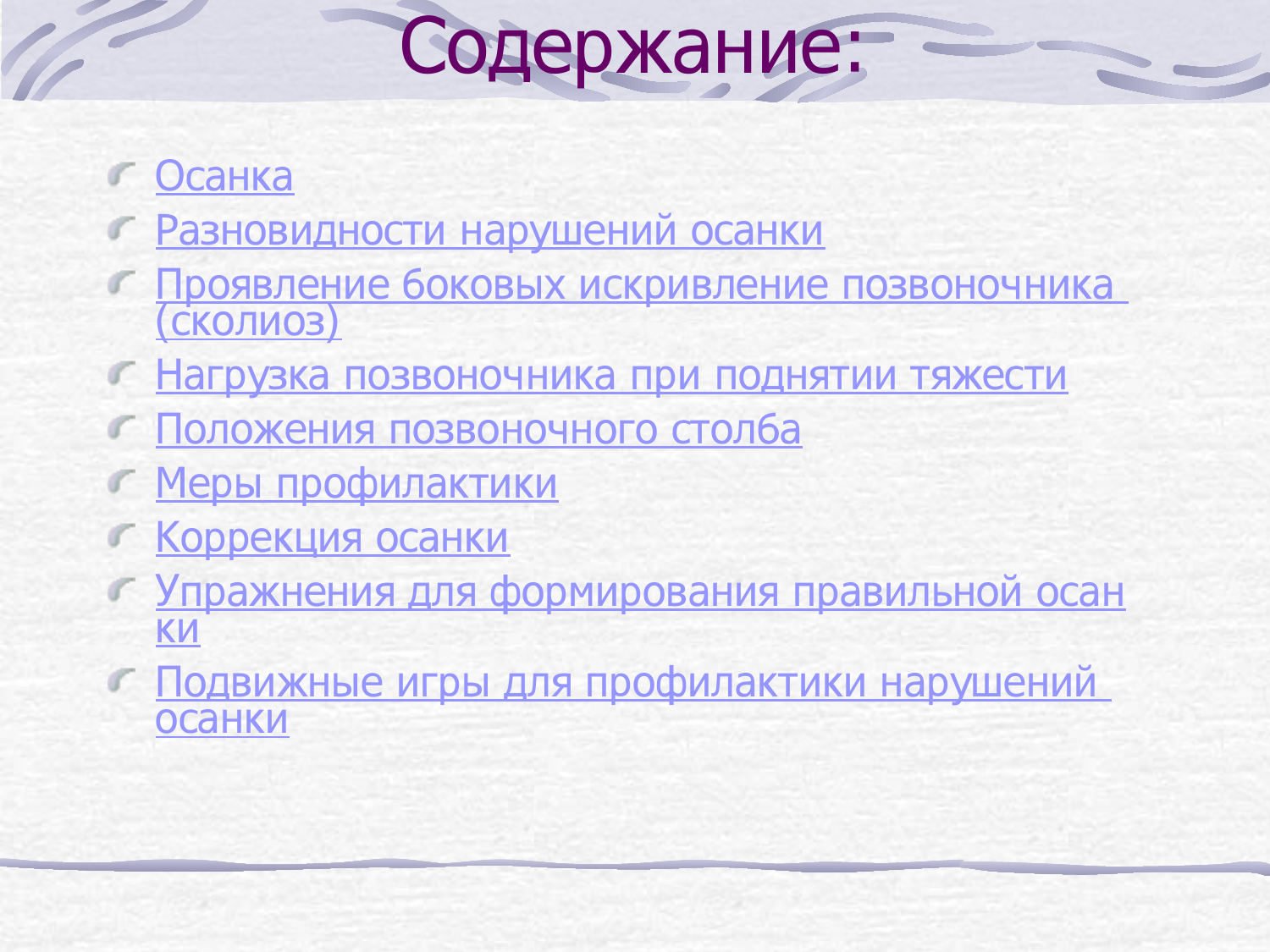

# Содержание:
Осанка
Разновидности нарушений осанки
Проявление боковых искривление позвоночника (сколиоз)
Нагрузка позвоночника при поднятии тяжести
Положения позвоночного столба
Меры профилактики
Коррекция осанки
Упражнения для формирования правильной осанки
Подвижные игры для профилактики нарушений осанки